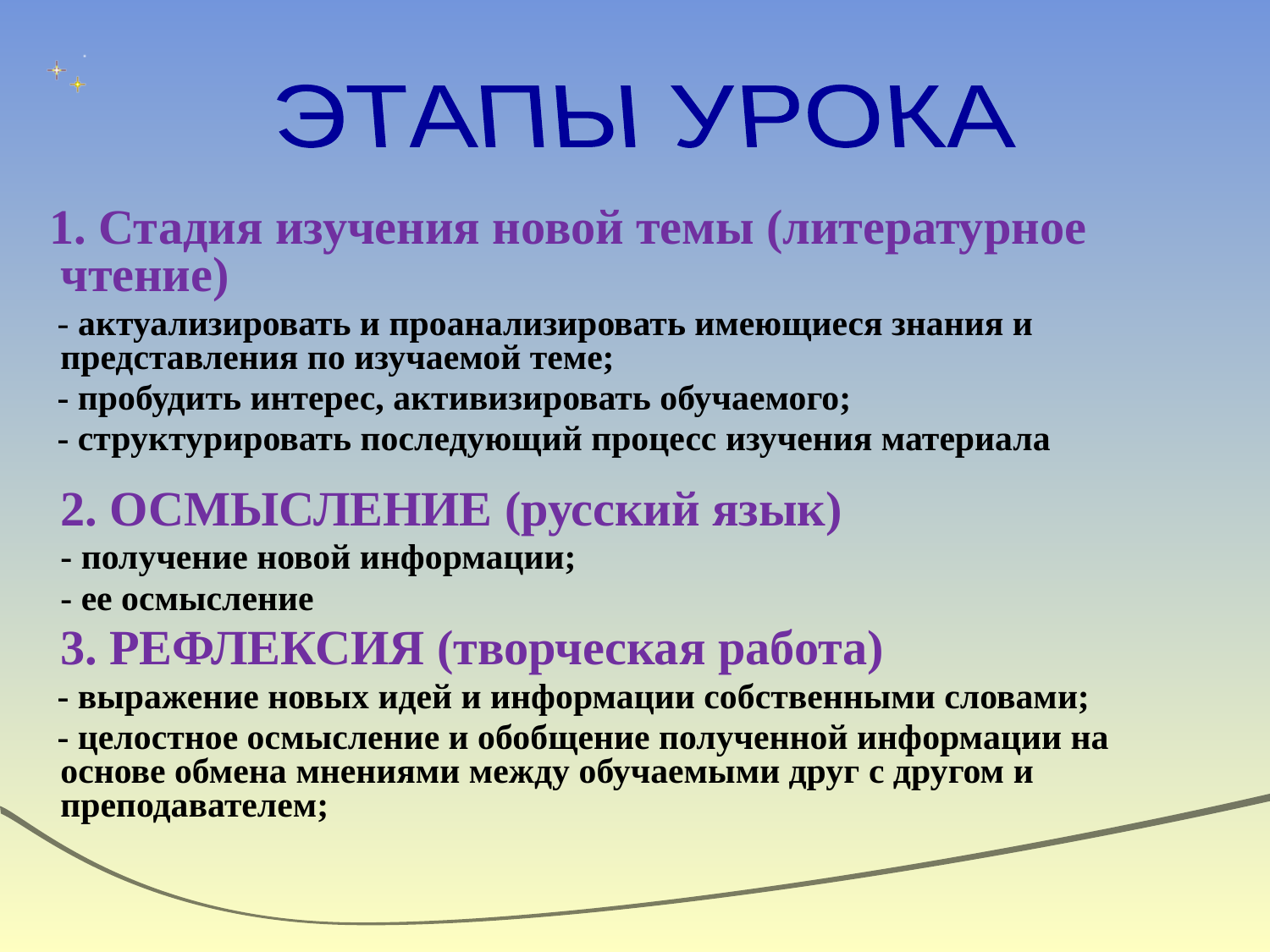

1. Стадия изучения новой темы (литературное чтение)
     - актуализировать и проанализировать имеющиеся знания и представления по изучаемой теме;
     - пробудить интерес, активизировать обучаемого;
     - структурировать последующий процесс изучения материала

 	2. ОСМЫСЛЕНИЕ (русский язык)
	- получение новой информации;
	- ее осмысление
   	3. РЕФЛЕКСИЯ (творческая работа)
     - выражение новых идей и информации собственными словами;
     - целостное осмысление и обобщение полученной информации на основе обмена мнениями между обучаемыми друг с другом и преподавателем;
ЭТАПЫ УРОКА